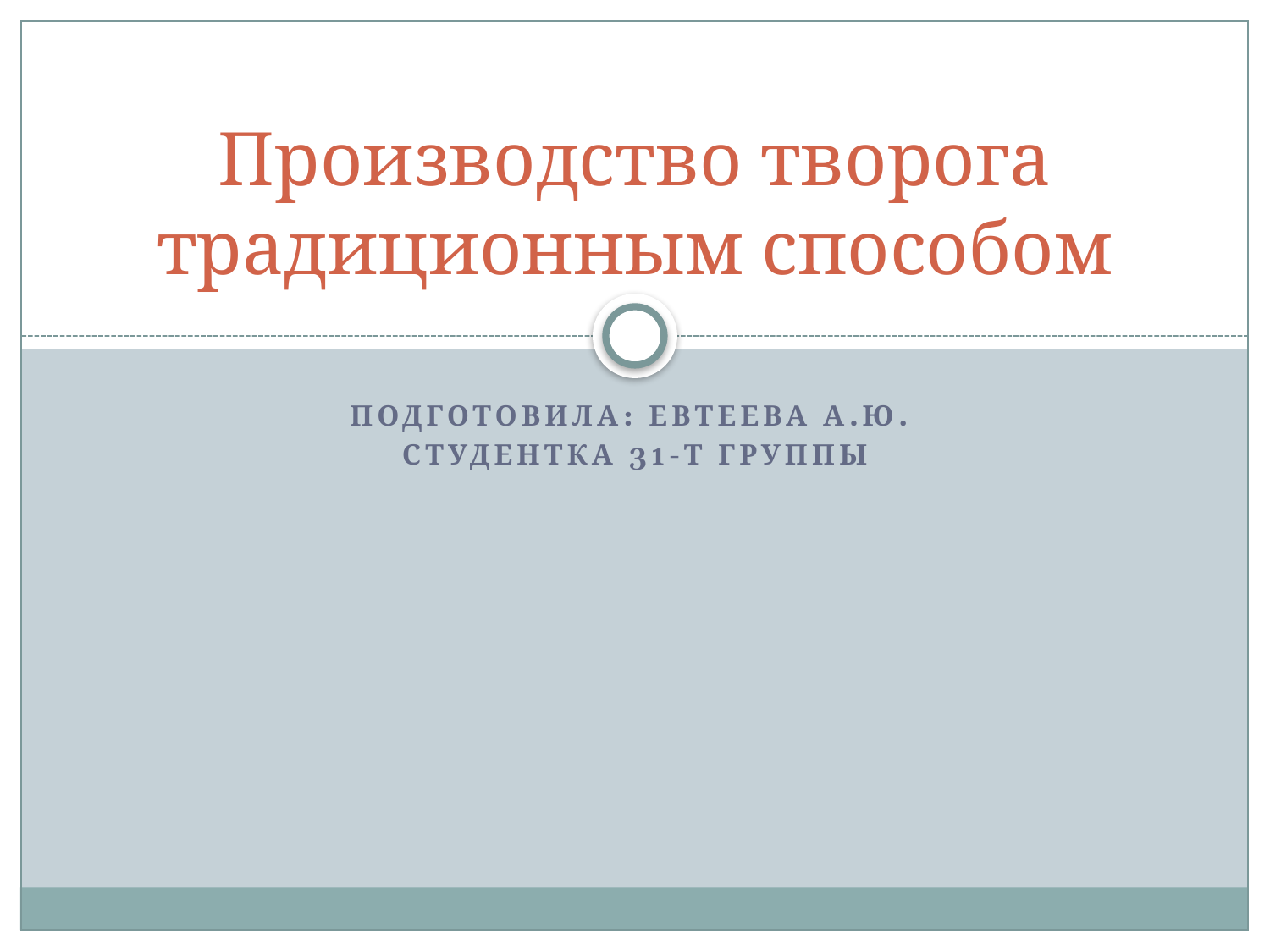

# Производство творога традиционным способом
Подготовила: Евтеева А.Ю.
Студентка 31-т группы